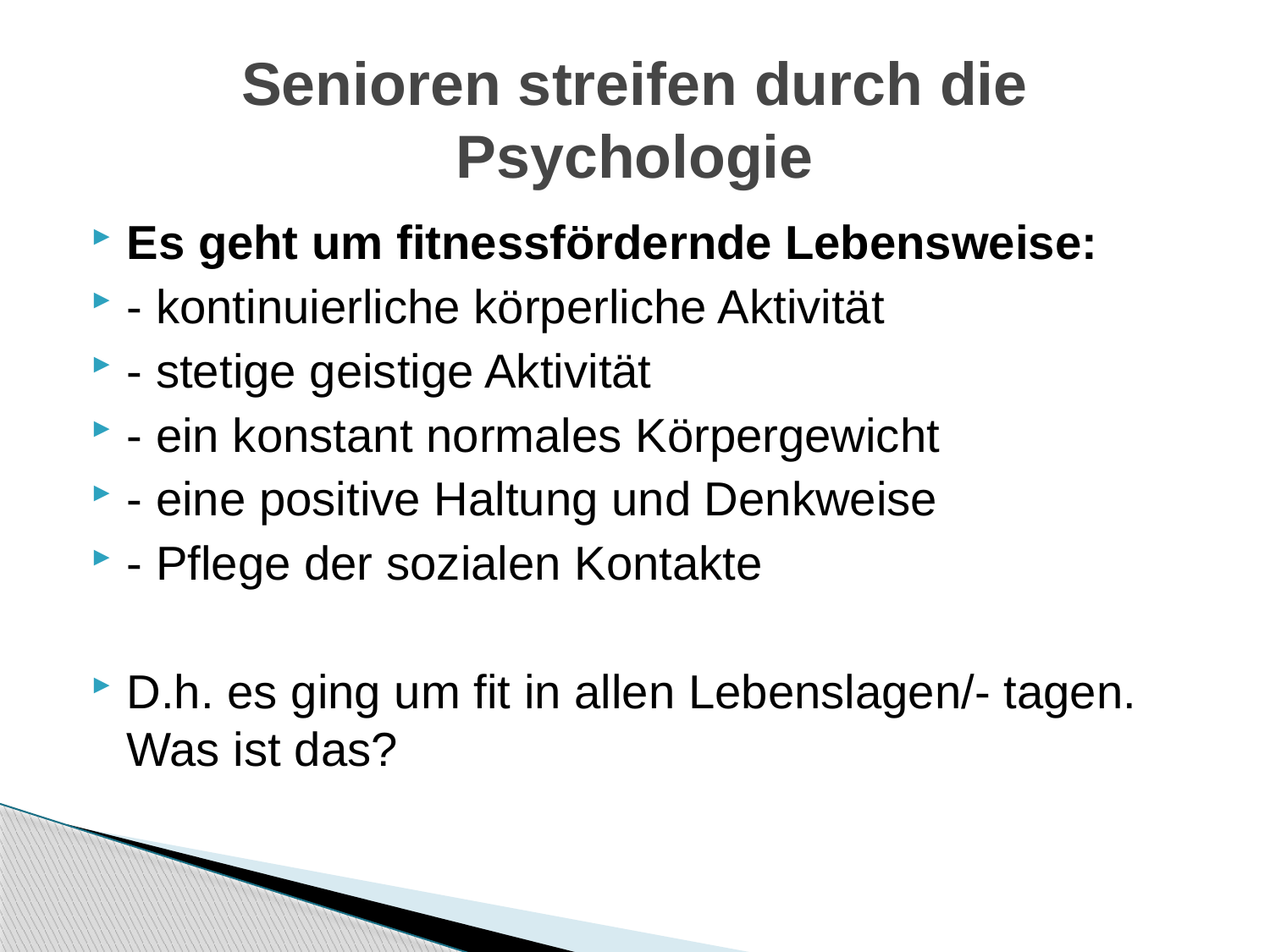

# Senioren streifen durch die Psychologie
Es geht um fitnessfördernde Lebensweise:
- kontinuierliche körperliche Aktivität
- stetige geistige Aktivität
- ein konstant normales Körpergewicht
- eine positive Haltung und Denkweise
- Pflege der sozialen Kontakte

D.h. es ging um fit in allen Lebenslagen/- tagen. Was ist das?